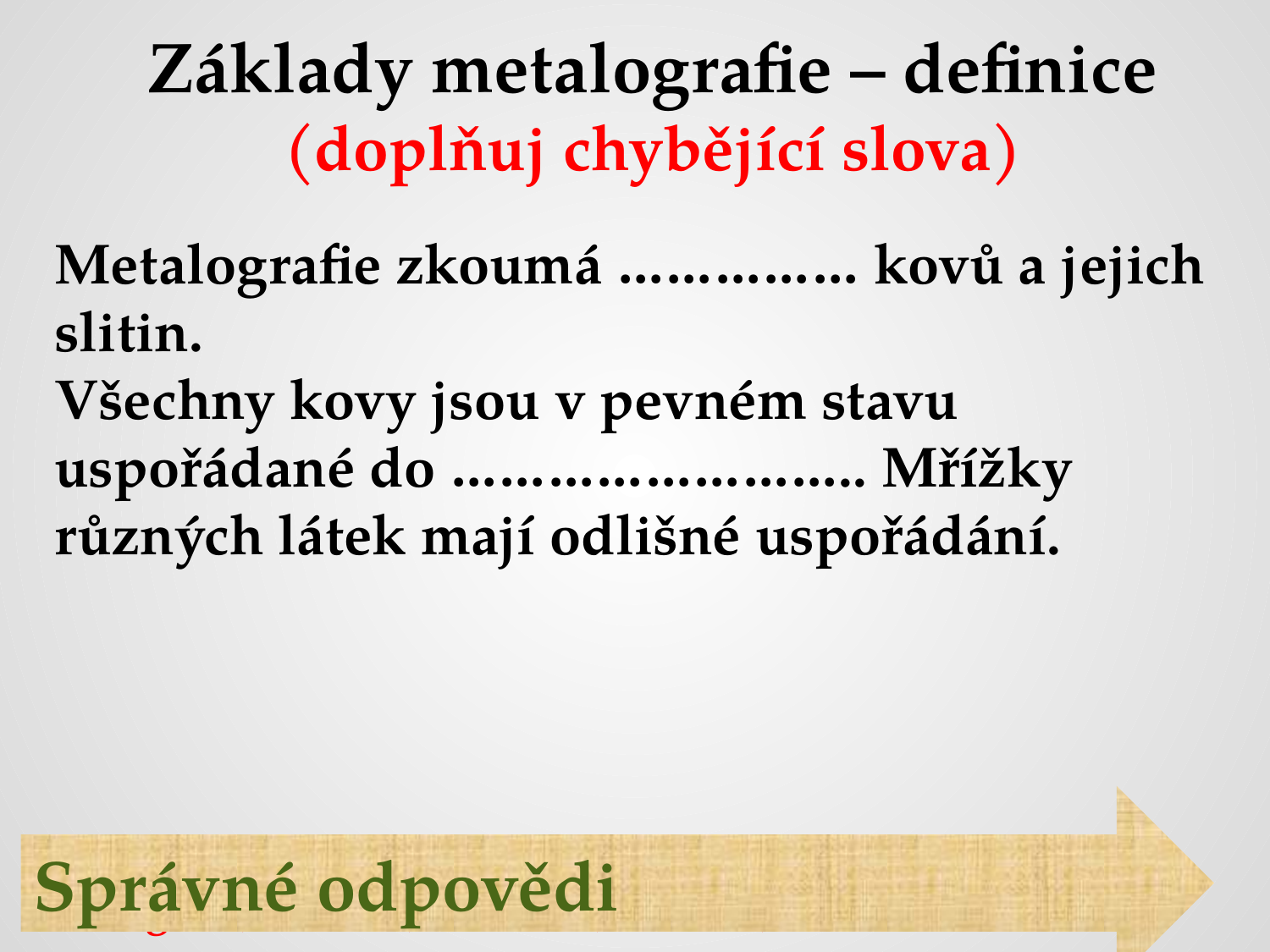

Základy metalografie – definice
(doplňuj chybějící slova)
Metalografie zkoumá …………… kovů a jejich slitin.
Všechny kovy jsou v pevném stavu uspořádané do …………………….. Mřížky různých látek mají odlišné uspořádání.

Správné odpovědi

metalurgický, surového železa, uhlíku, prvků, fosfor, síra,
manganu, hliníku, křemíku, hutním, ocelárna